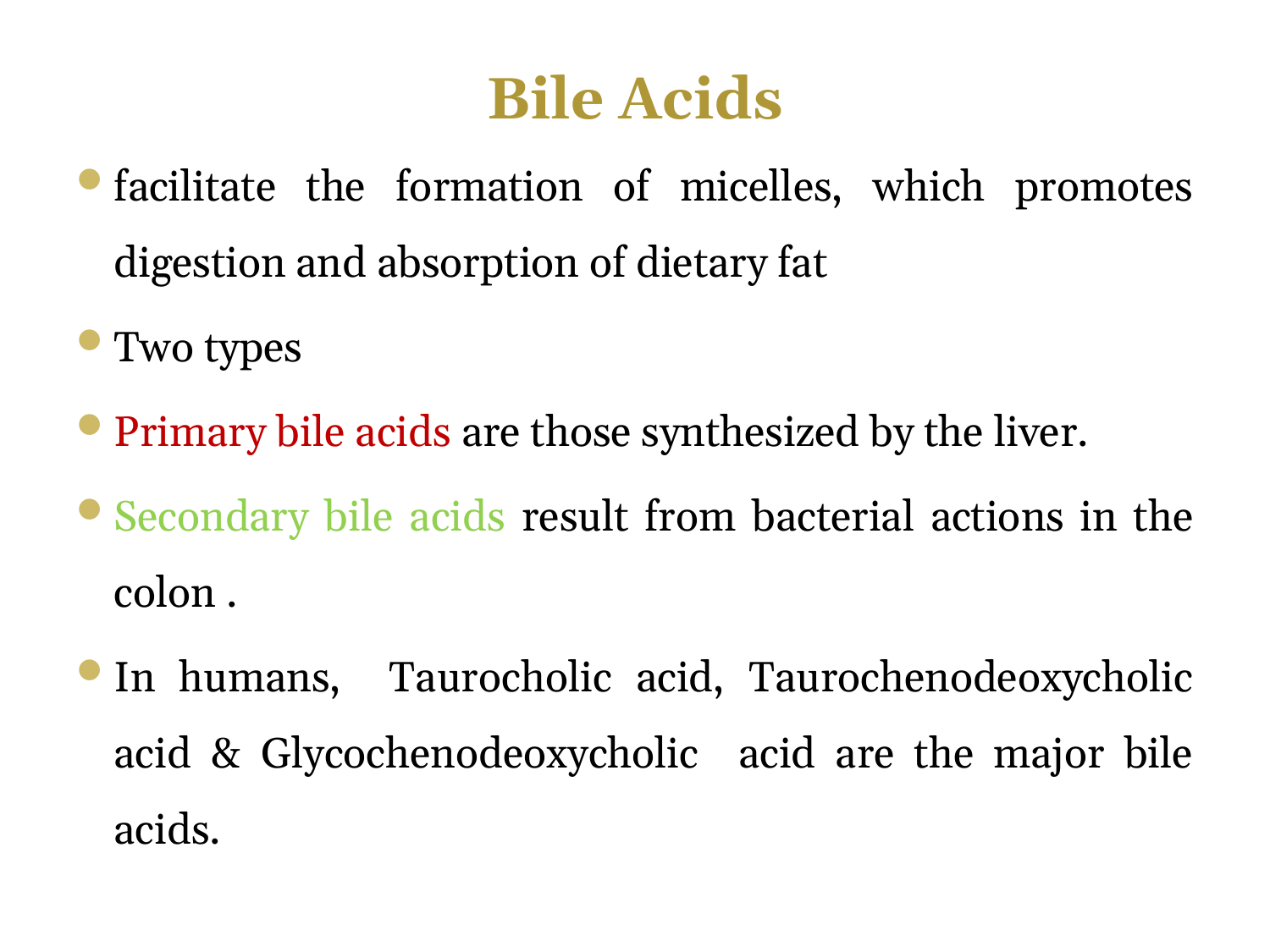

# Bile Acids
facilitate the formation of micelles, which promotes digestion and absorption of dietary fat
Two types
Primary bile acids are those synthesized by the liver.
Secondary bile acids result from bacterial actions in the colon .
In humans,  Taurocholic acid, Taurochenodeoxycholic acid & Glycochenodeoxycholic  acid are the major bile acids.
6